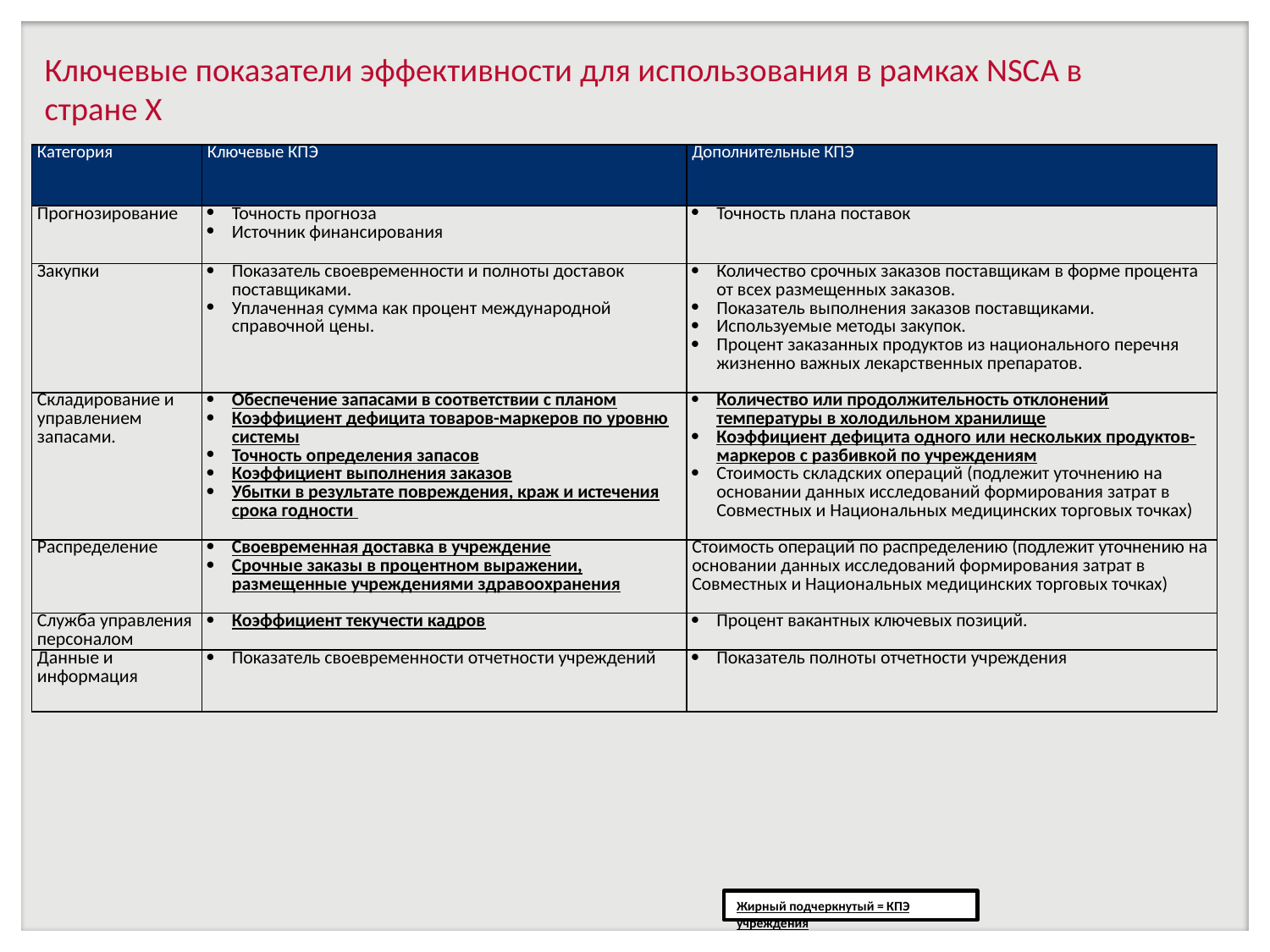

# Ключевые показатели эффективности для использования в рамках NSCA в стране Х

| Категория | Ключевые КПЭ | Дополнительные КПЭ |
| --- | --- | --- |
| Прогнозирование | Точность прогноза Источник финансирования | Точность плана поставок |
| Закупки | Показатель своевременности и полноты доставок поставщиками. Уплаченная сумма как процент международной справочной цены. | Количество срочных заказов поставщикам в форме процента от всех размещенных заказов. Показатель выполнения заказов поставщиками. Используемые методы закупок. Процент заказанных продуктов из национального перечня жизненно важных лекарственных препаратов. |
| Складирование и управлением запасами. | Обеспечение запасами в соответствии с планом Коэффициент дефицита товаров-маркеров по уровню системы Точность определения запасов Коэффициент выполнения заказов Убытки в результате повреждения, краж и истечения срока годности | Количество или продолжительность отклонений температуры в холодильном хранилище Коэффициент дефицита одного или нескольких продуктов-маркеров с разбивкой по учреждениям Стоимость складских операций (подлежит уточнению на основании данных исследований формирования затрат в Совместных и Национальных медицинских торговых точках) |
| Распределение | Своевременная доставка в учреждение Срочные заказы в процентном выражении, размещенные учреждениями здравоохранения | Стоимость операций по распределению (подлежит уточнению на основании данных исследований формирования затрат в Совместных и Национальных медицинских торговых точках) |
| Служба управления персоналом | Коэффициент текучести кадров | Процент вакантных ключевых позиций. |
| Данные и информация | Показатель своевременности отчетности учреждений | Показатель полноты отчетности учреждения |
Жирный подчеркнутый = КПЭ учреждения